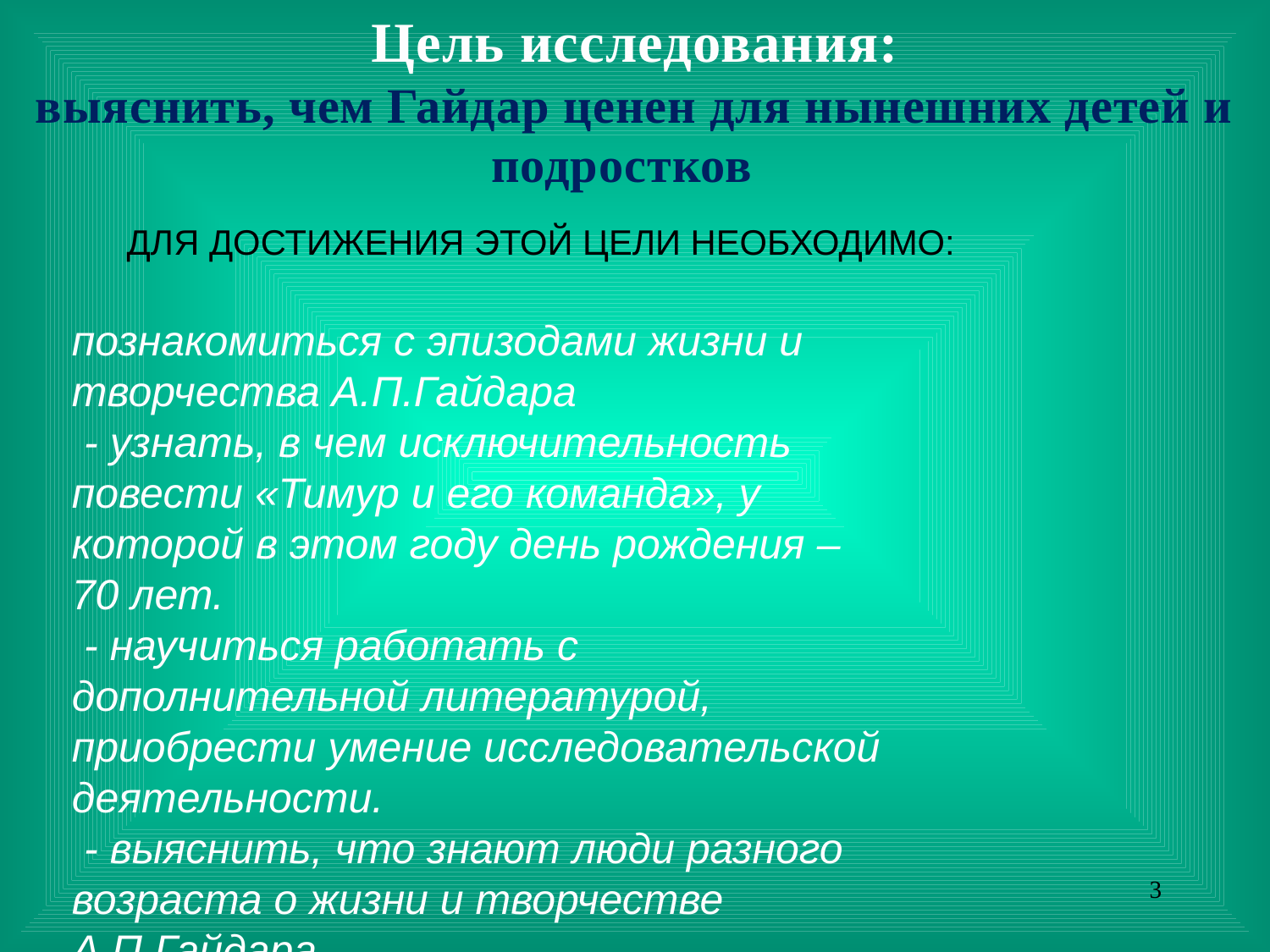

Цель исследования:
выяснить, чем Гайдар ценен для нынешних детей и подростков

 Для достижения этой цели необходимо:

познакомиться с эпизодами жизни и творчества А.П.Гайдара
 - узнать, в чем исключительность повести «Тимур и его команда», у которой в этом году день рождения – 70 лет.
 - научиться работать с дополнительной литературой, приобрести умение исследовательской деятельности.
 - выяснить, что знают люди разного возраста о жизни и творчестве А.П.Гайдара
3